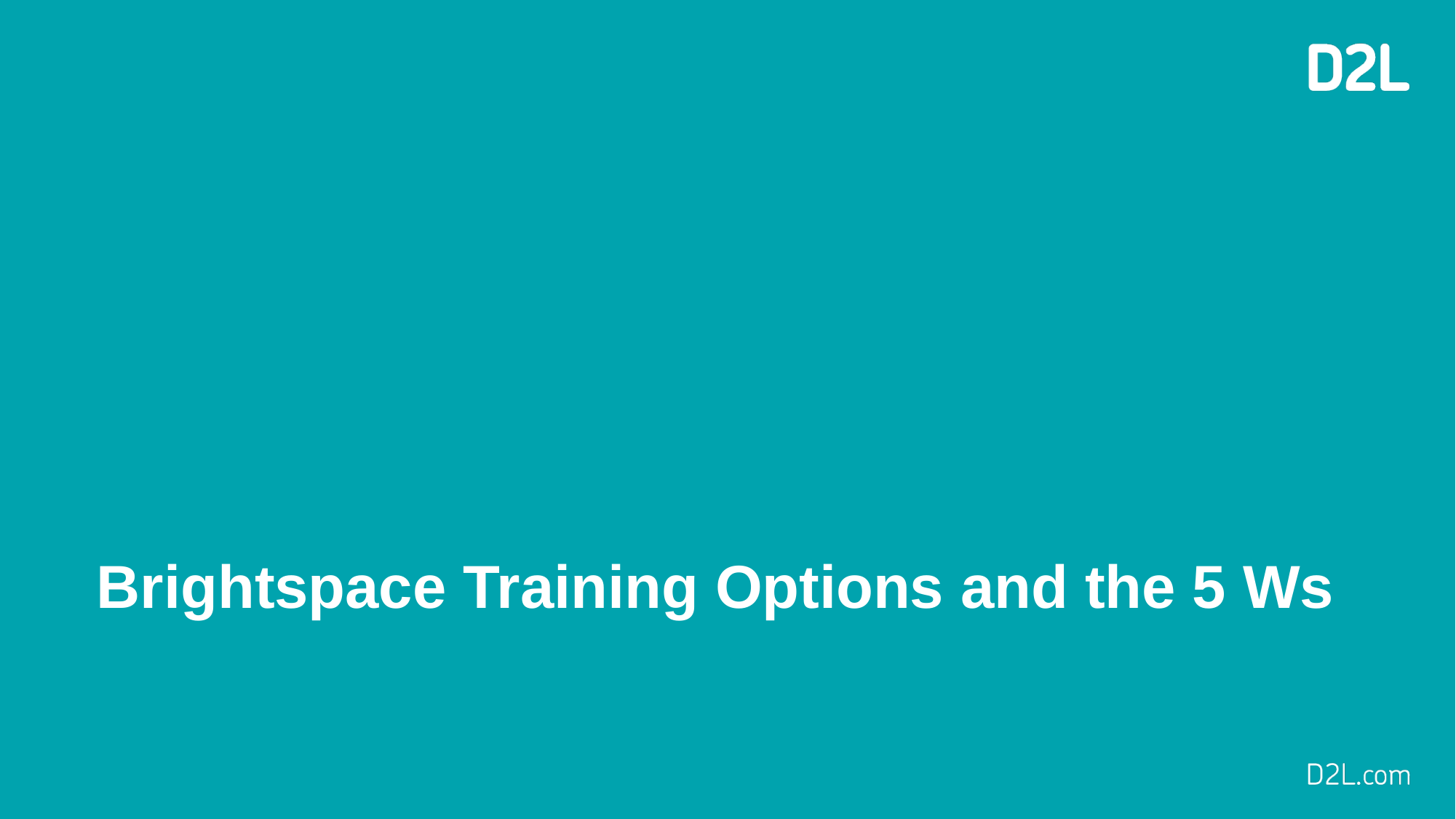

Brightspace Training Options and the 5 Ws